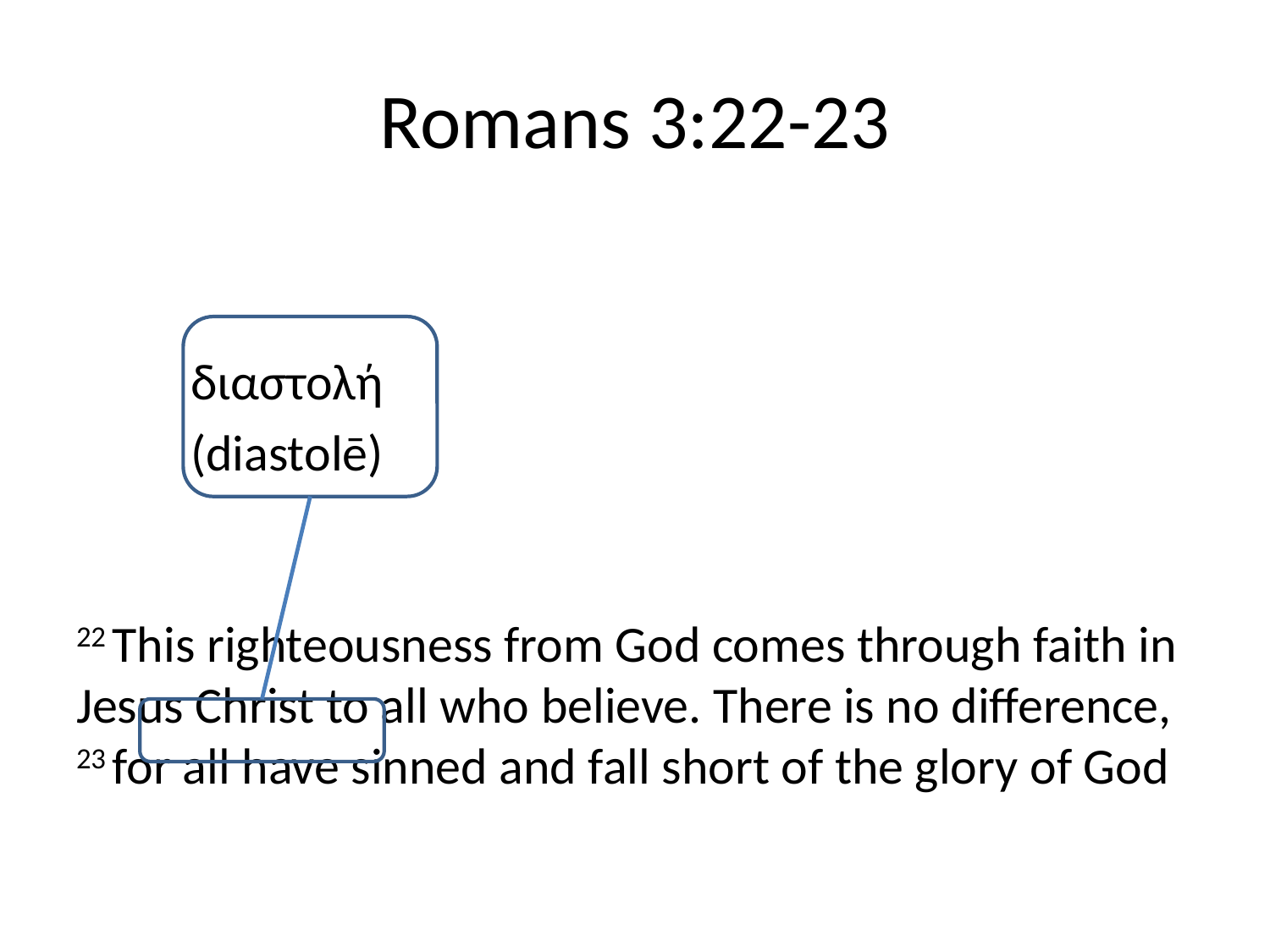

# Romans 3:22-23

	διαστολή
	(diastolē)

22 This righteousness from God comes through faith in Jesus Christ to all who believe. There is no difference, 23 for all have sinned and fall short of the glory of God